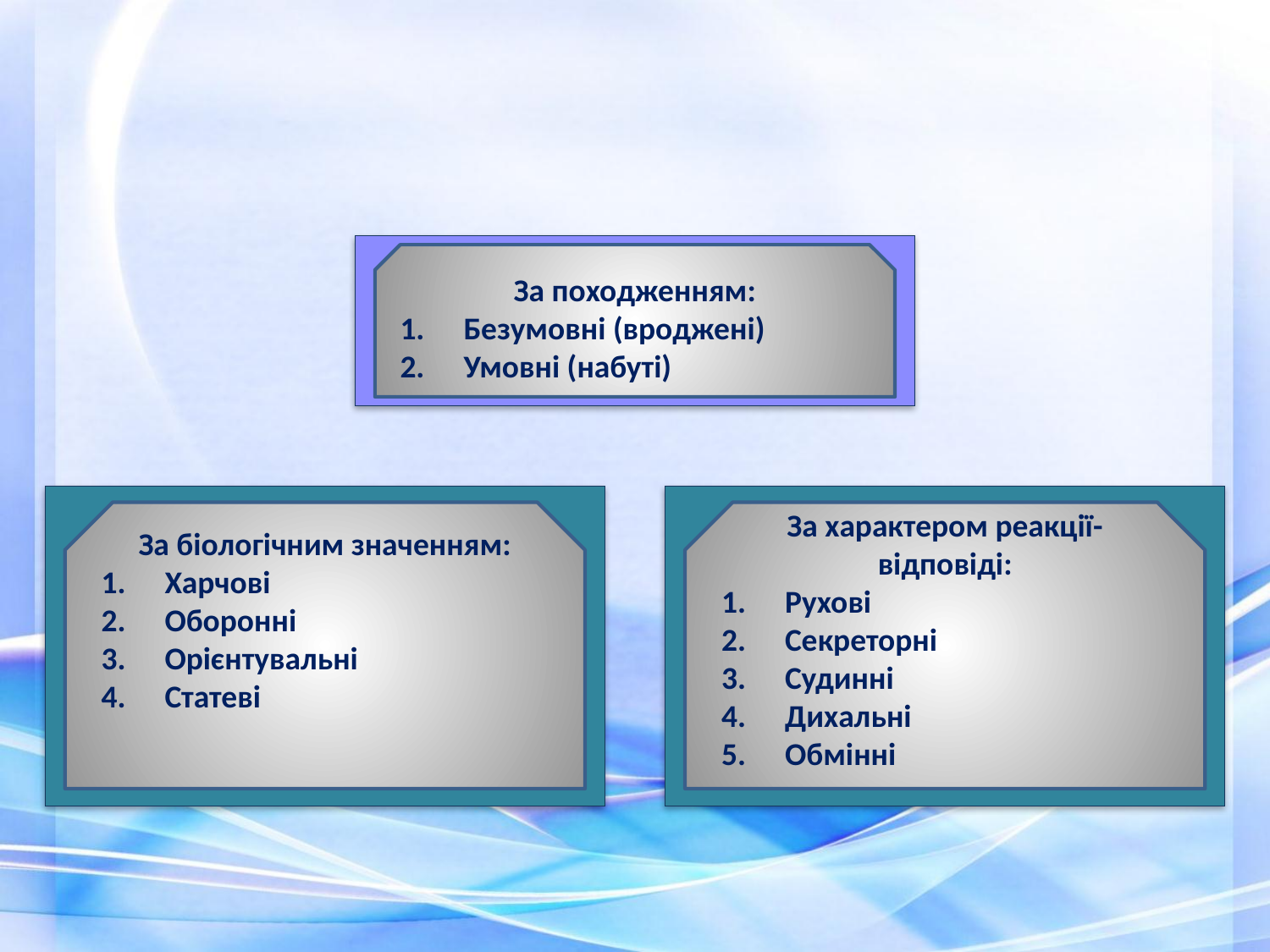

Види рефлексів

За походженням:
Безумовні (вроджені)
Умовні (набуті)

За біологічним значенням:
Харчові
Оборонні
Орієнтувальні
Статеві

За характером реакції-відповіді:
Рухові
Секреторні
Судинні
Дихальні
Обмінні